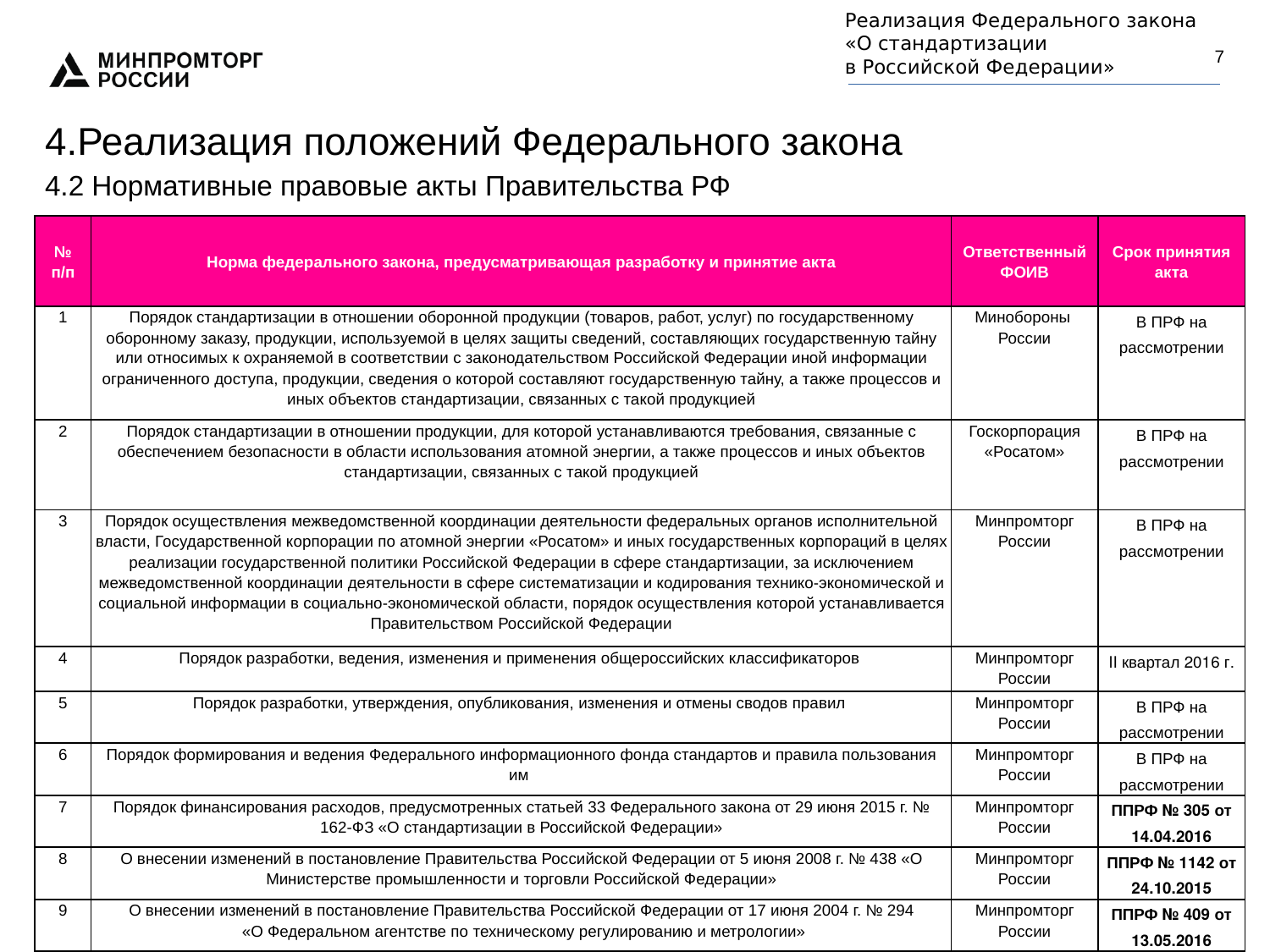

Реализация Федерального закона
«О стандартизации
в Российской Федерации»
7
4.Реализация положений Федерального закона
4.2 Нормативные правовые акты Правительства РФ
| № п/п | Норма федерального закона, предусматривающая разработку и принятие акта | Ответственный ФОИВ | Срок принятия акта |
| --- | --- | --- | --- |
| 1 | Порядок стандартизации в отношении оборонной продукции (товаров, работ, услуг) по государственному оборонному заказу, продукции, используемой в целях защиты сведений, составляющих государственную тайну или относимых к охраняемой в соответствии с законодательством Российской Федерации иной информации ограниченного доступа, продукции, сведения о которой составляют государственную тайну, а также процессов и иных объектов стандартизации, связанных с такой продукцией | Минобороны России | В ПРФ на рассмотрении |
| 2 | Порядок стандартизации в отношении продукции, для которой устанавливаются требования, связанные с обеспечением безопасности в области использования атомной энергии, а также процессов и иных объектов стандартизации, связанных с такой продукцией | Госкорпорация «Росатом» | В ПРФ на рассмотрении |
| 3 | Порядок осуществления межведомственной координации деятельности федеральных органов исполнительной власти, Государственной корпорации по атомной энергии «Росатом» и иных государственных корпораций в целях реализации государственной политики Российской Федерации в сфере стандартизации, за исключением межведомственной координации деятельности в сфере систематизации и кодирования технико-экономической и социальной информации в социально-экономической области, порядок осуществления которой устанавливается Правительством Российской Федерации | Минпромторг России | В ПРФ на рассмотрении |
| 4 | Порядок разработки, ведения, изменения и применения общероссийских классификаторов | Минпромторг России | II квартал 2016 г. |
| 5 | Порядок разработки, утверждения, опубликования, изменения и отмены сводов правил | Минпромторг России | В ПРФ на рассмотрении |
| 6 | Порядок формирования и ведения Федерального информационного фонда стандартов и правила пользования им | Минпромторг России | В ПРФ на рассмотрении |
| 7 | Порядок финансирования расходов, предусмотренных статьей 33 Федерального закона от 29 июня 2015 г. № 162-ФЗ «О стандартизации в Российской Федерации» | Минпромторг России | ППРФ № 305 от 14.04.2016 |
| 8 | О внесении изменений в постановление Правительства Российской Федерации от 5 июня 2008 г. № 438 «О Министерстве промышленности и торговли Российской Федерации» | Минпромторг России | ППРФ № 1142 от 24.10.2015 |
| 9 | О внесении изменений в постановление Правительства Российской Федерации от 17 июня 2004 г. № 294 «О Федеральном агентстве по техническому регулированию и метрологии» | Минпромторг России | ППРФ № 409 от 13.05.2016 |